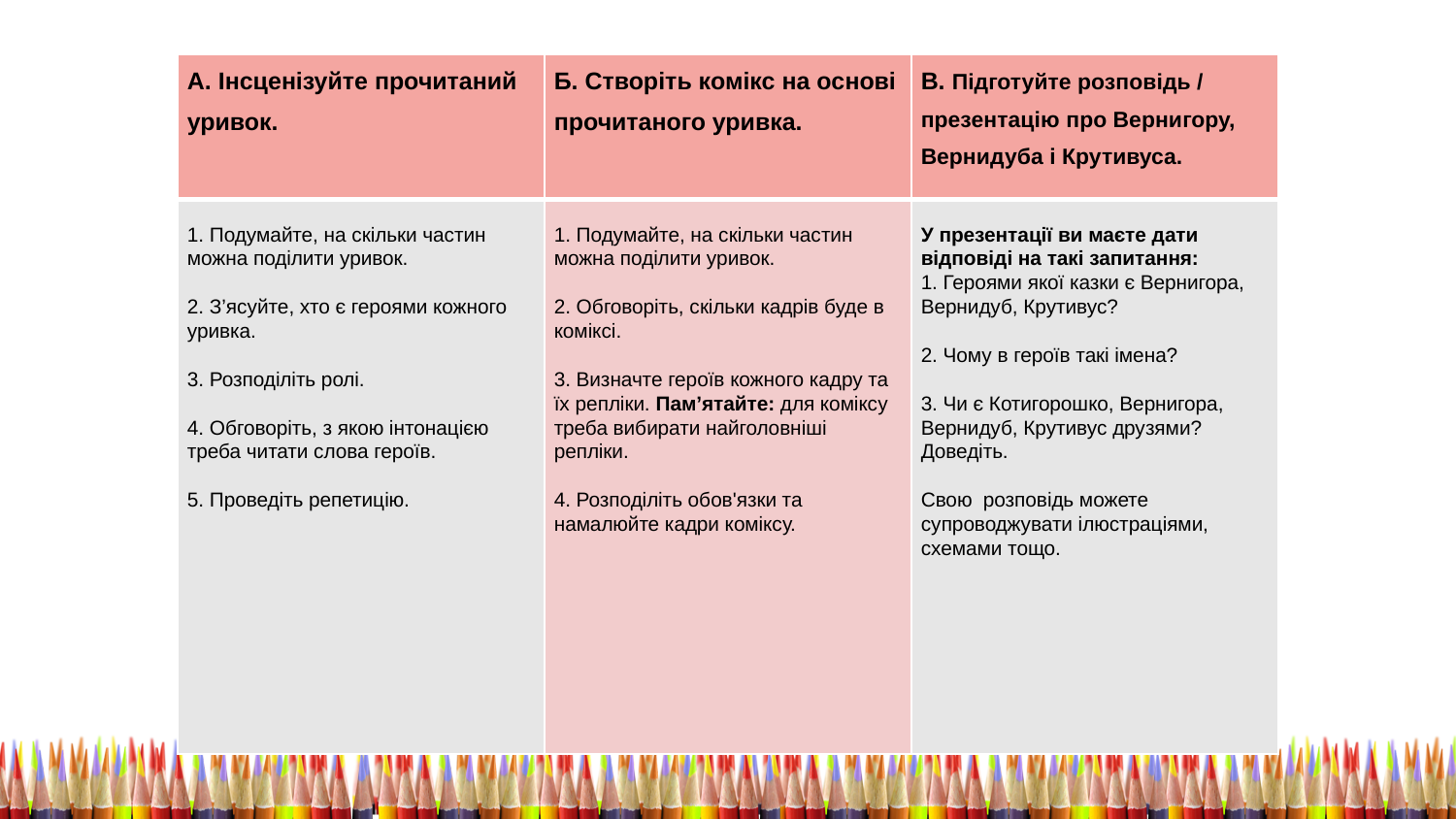

| А. Інсценізуйте прочитаний уривок. | Б. Створіть комікс на основі прочитаного уривка. | В. Підготуйте розповідь / презентацію про Вернигору, Вернидуба і Крутивуса. |
| --- | --- | --- |
| 1. Подумайте, на скільки частин можна поділити уривок. 2. З’ясуйте, хто є героями кожного уривка. 3. Розподіліть ролі. 4. Обговоріть, з якою інтонацією треба читати слова героїв. 5. Проведіть репетицію. | 1. Подумайте, на скільки частин можна поділити уривок. 2. Обговоріть, скільки кадрів буде в коміксі. 3. Визначте героїв кожного кадру та їх репліки. Пам’ятайте: для коміксу треба вибирати найголовніші репліки.   4. Розподіліть обов'язки та намалюйте кадри коміксу. | У презентації ви маєте дати відповіді на такі запитання: 1. Героями якої казки є Вернигора, Вернидуб, Крутивус? 2. Чому в героїв такі імена? 3. Чи є Котигорошко, Вернигора, Вернидуб, Крутивус друзями? Доведіть. Свою розповідь можете супроводжувати ілюстраціями, схемами тощо. |

https://learningapps.org/view1388903